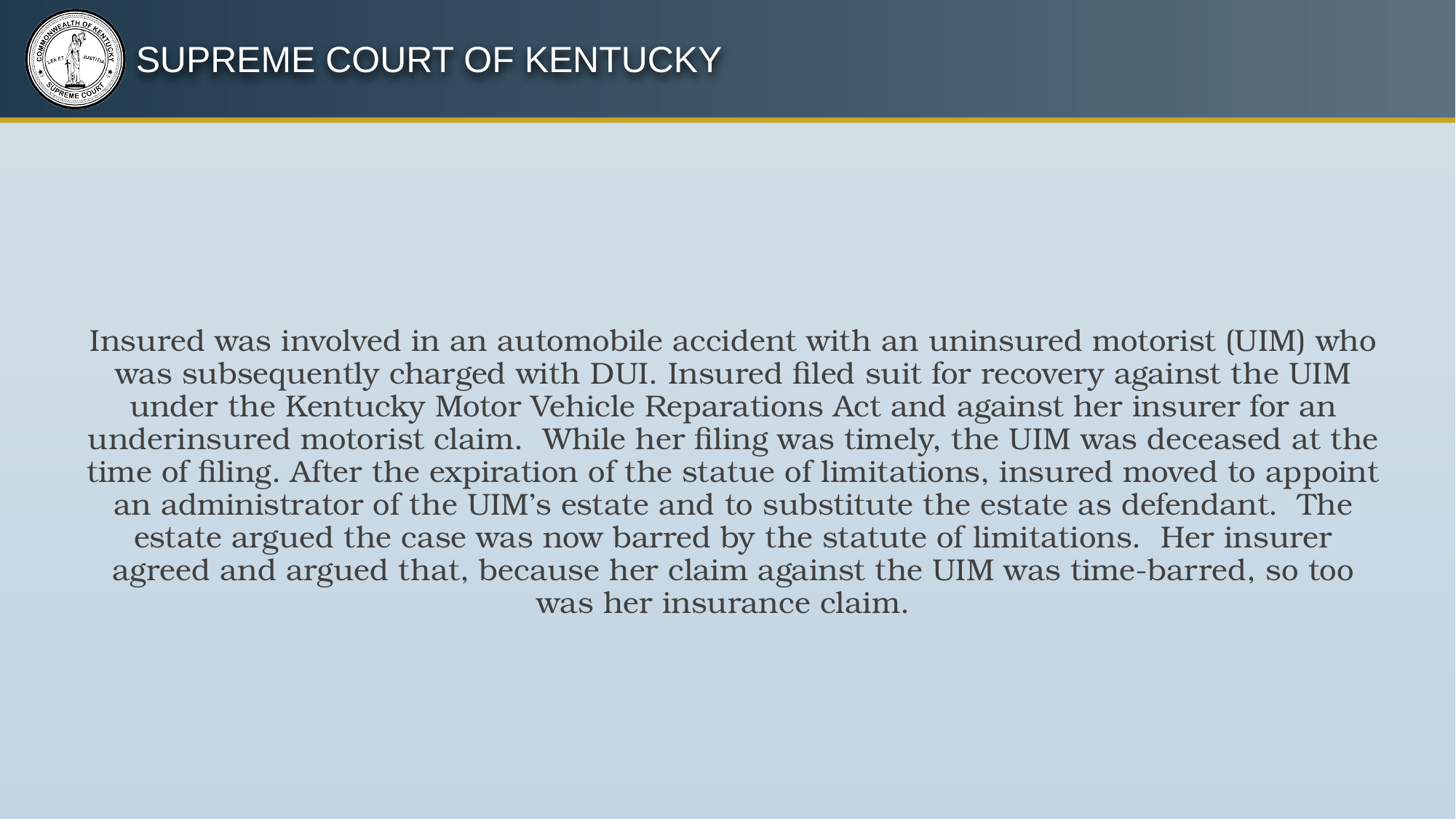

Insured was involved in an automobile accident with an uninsured motorist (UIM) who was subsequently charged with DUI. Insured filed suit for recovery against the UIM under the Kentucky Motor Vehicle Reparations Act and against her insurer for an underinsured motorist claim.  While her filing was timely, the UIM was deceased at the time of filing. After the expiration of the statue of limitations, insured moved to appoint an administrator of the UIM’s estate and to substitute the estate as defendant.  The estate argued the case was now barred by the statute of limitations.  Her insurer agreed and argued that, because her claim against the UIM was time-barred, so too was her insurance claim.